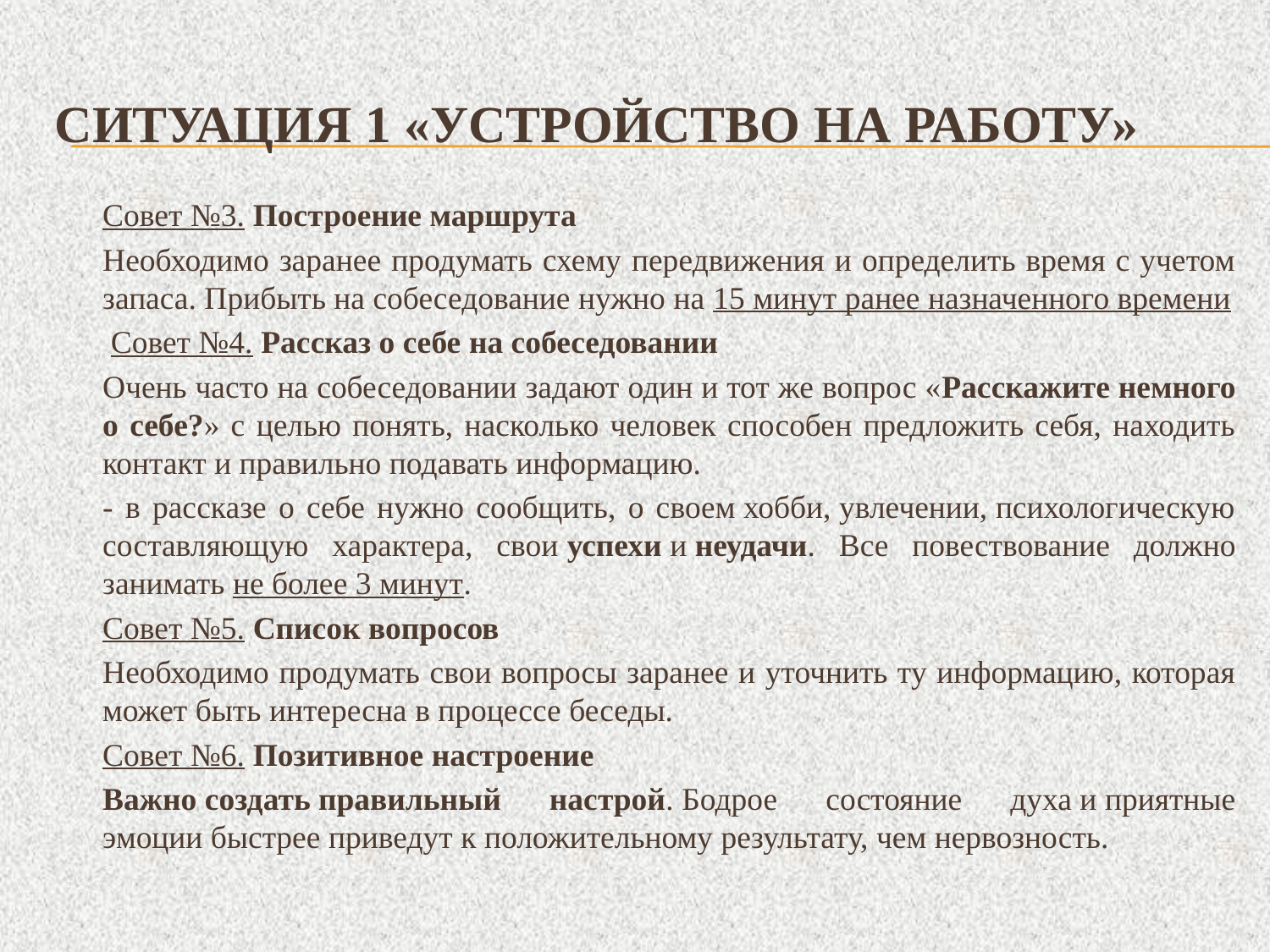

# СИТУАЦИЯ 1 «УСТРОЙСТВО НА РАБОТУ»
Совет №3. Построение маршрута
Необходимо заранее продумать схему передвижения и определить время с учетом запаса. Прибыть на собеседование нужно на 15 минут ранее назначенного времени
 Совет №4. Рассказ о себе на собеседовании
Очень часто на собеседовании задают один и тот же вопрос «Расскажите немного о себе?» с целью понять, насколько человек способен предложить себя, находить контакт и правильно подавать информацию.
- в рассказе о себе нужно сообщить, о своем хобби, увлечении, психологическую составляющую характера, свои успехи и неудачи. Все повествование должно занимать не более 3 минут.
Совет №5. Список вопросов
Необходимо продумать свои вопросы заранее и уточнить ту информацию, которая может быть интересна в процессе беседы.
Совет №6. Позитивное настроение
Важно создать правильный настрой. Бодрое состояние духа и приятные эмоции быстрее приведут к положительному результату, чем нервозность.